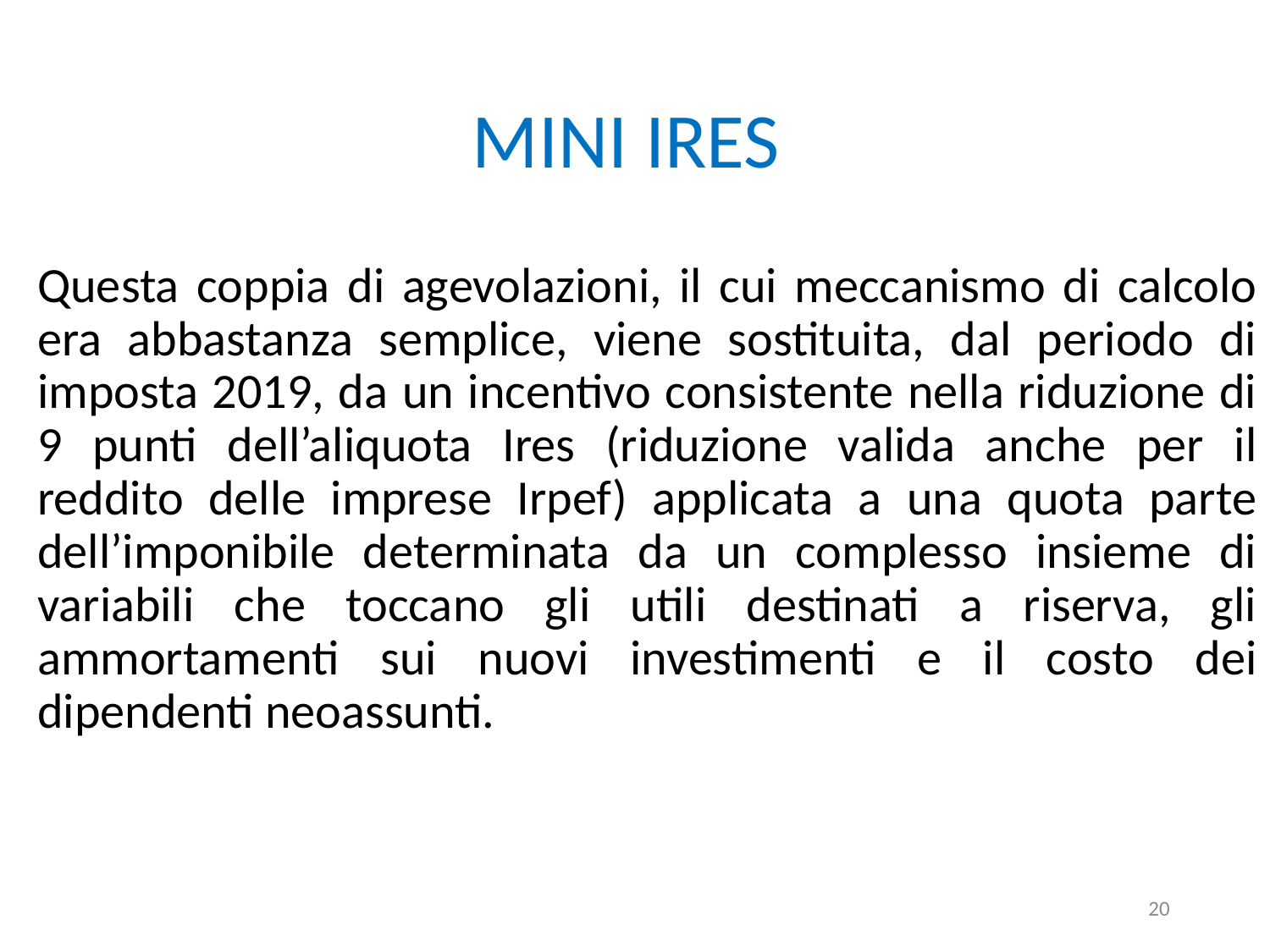

# MINI IRES
Questa coppia di agevolazioni, il cui meccanismo di calcolo era abbastanza semplice, viene sostituita, dal periodo di imposta 2019, da un incentivo consistente nella riduzione di 9 punti dell’aliquota Ires (riduzione valida anche per il reddito delle imprese Irpef) applicata a una quota parte dell’imponibile determinata da un complesso insieme di variabili che toccano gli utili destinati a riserva, gli ammortamenti sui nuovi investimenti e il costo dei dipendenti neoassunti.
20